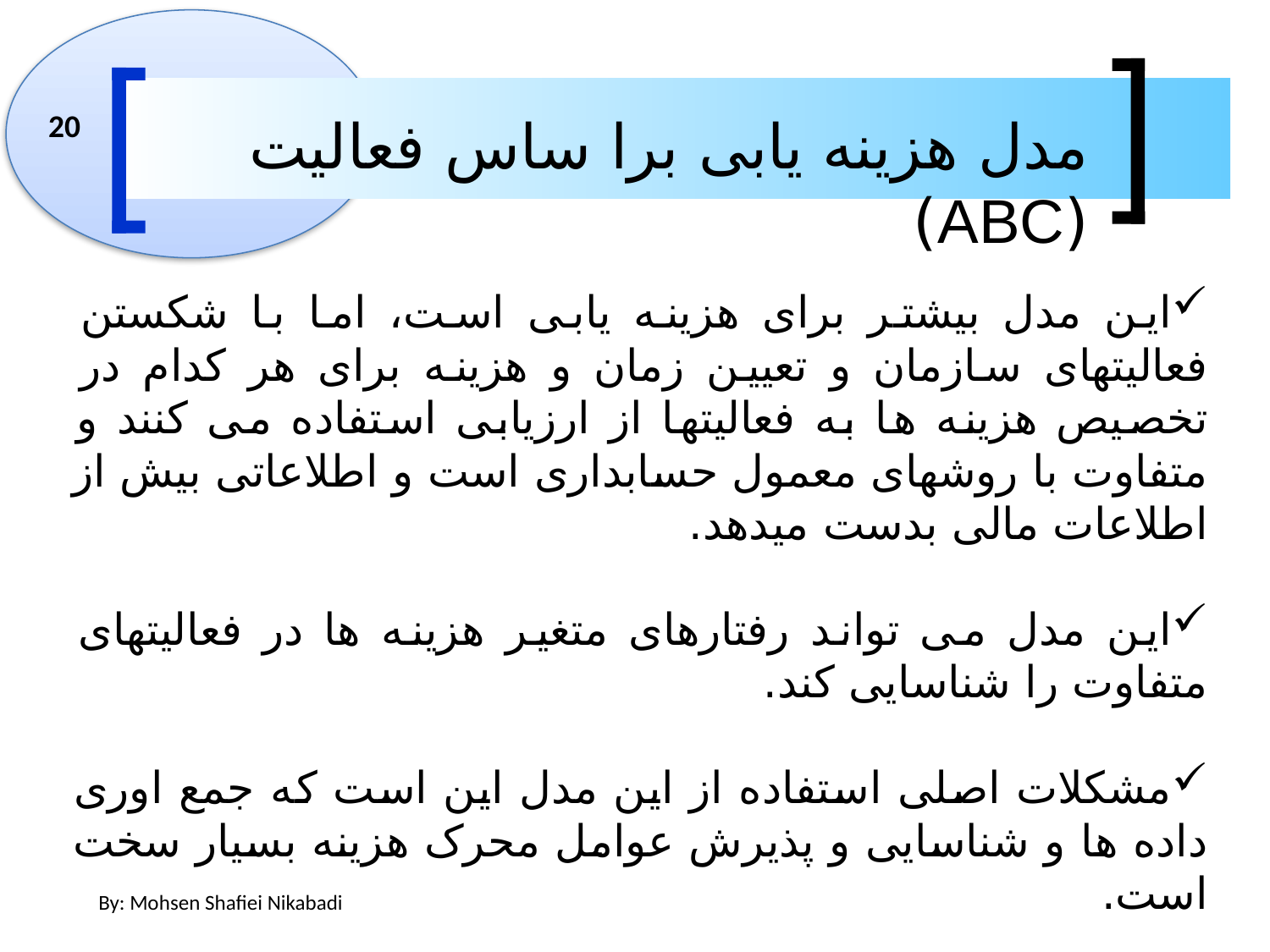

20
مدل هزینه یابی برا ساس فعالیت (ABC)
این مدل بیشتر برای هزینه یابی است، اما با شکستن فعالیتهای سازمان و تعیین زمان و هزینه برای هر کدام در تخصیص هزینه ها به فعالیتها از ارزیابی استفاده می کنند و متفاوت با روشهای معمول حسابداری است و اطلاعاتی بیش از اطلاعات مالی بدست میدهد.

این مدل می تواند رفتارهای متغیر هزینه ها در فعالیتهای متفاوت را شناسایی کند.

مشکلات اصلی استفاده از این مدل این است که جمع اوری داده ها و شناسایی و پذیرش عوامل محرک هزینه بسیار سخت است.
By: Mohsen Shafiei Nikabadi